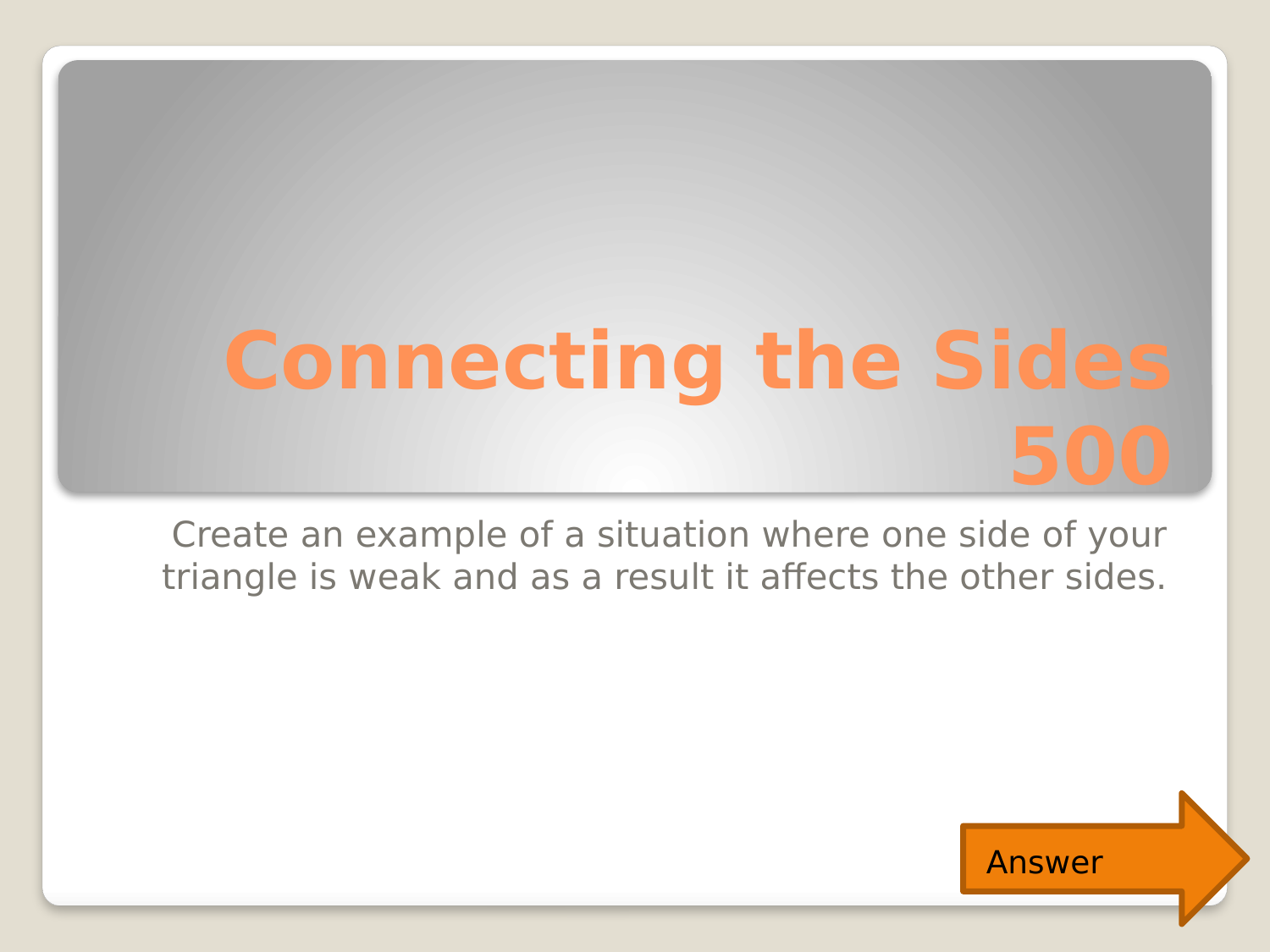

# Connecting the Sides 500
Create an example of a situation where one side of your triangle is weak and as a result it affects the other sides.

Answer